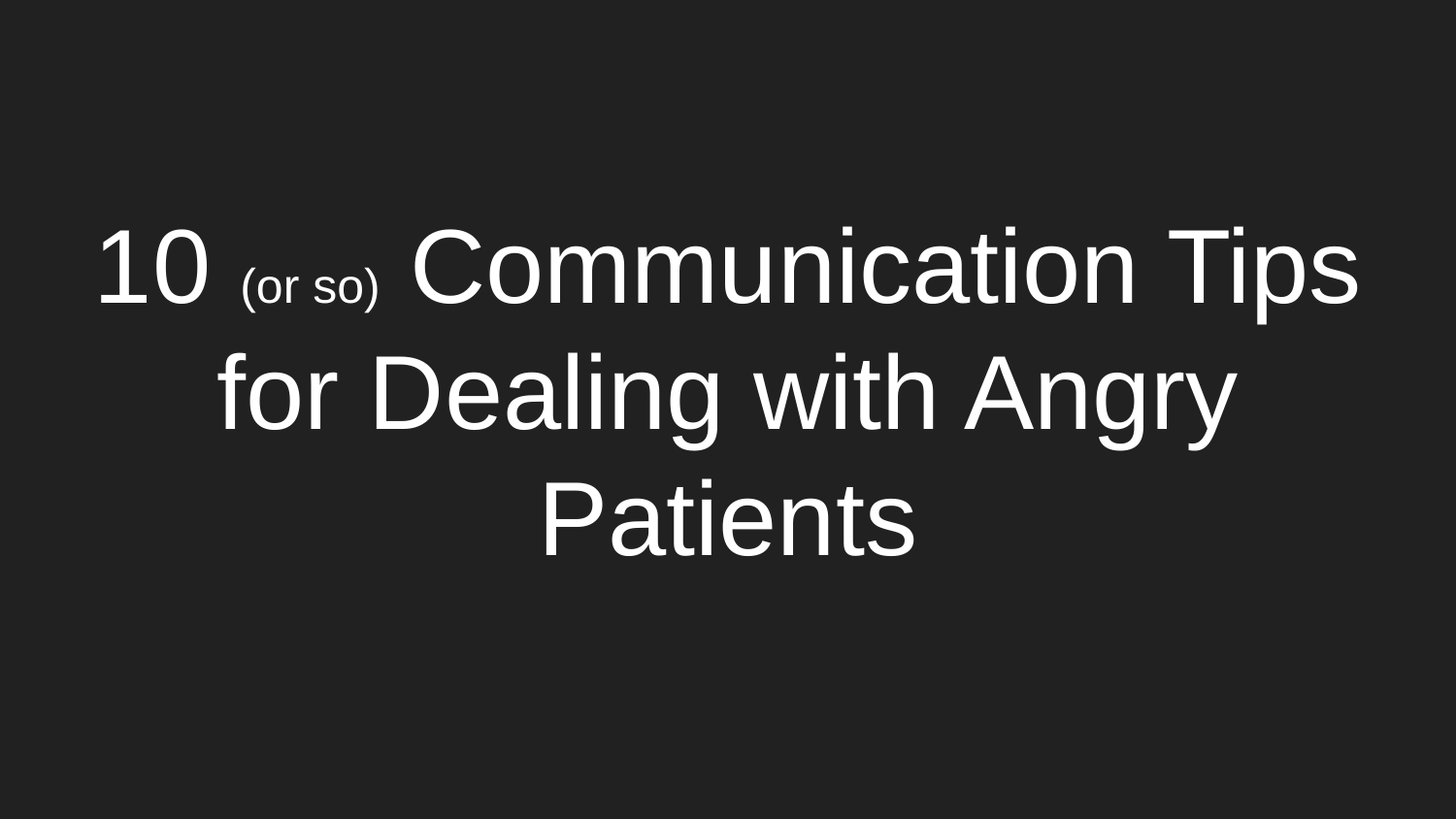

# 10 (or so) Communication Tips for Dealing with Angry Patients